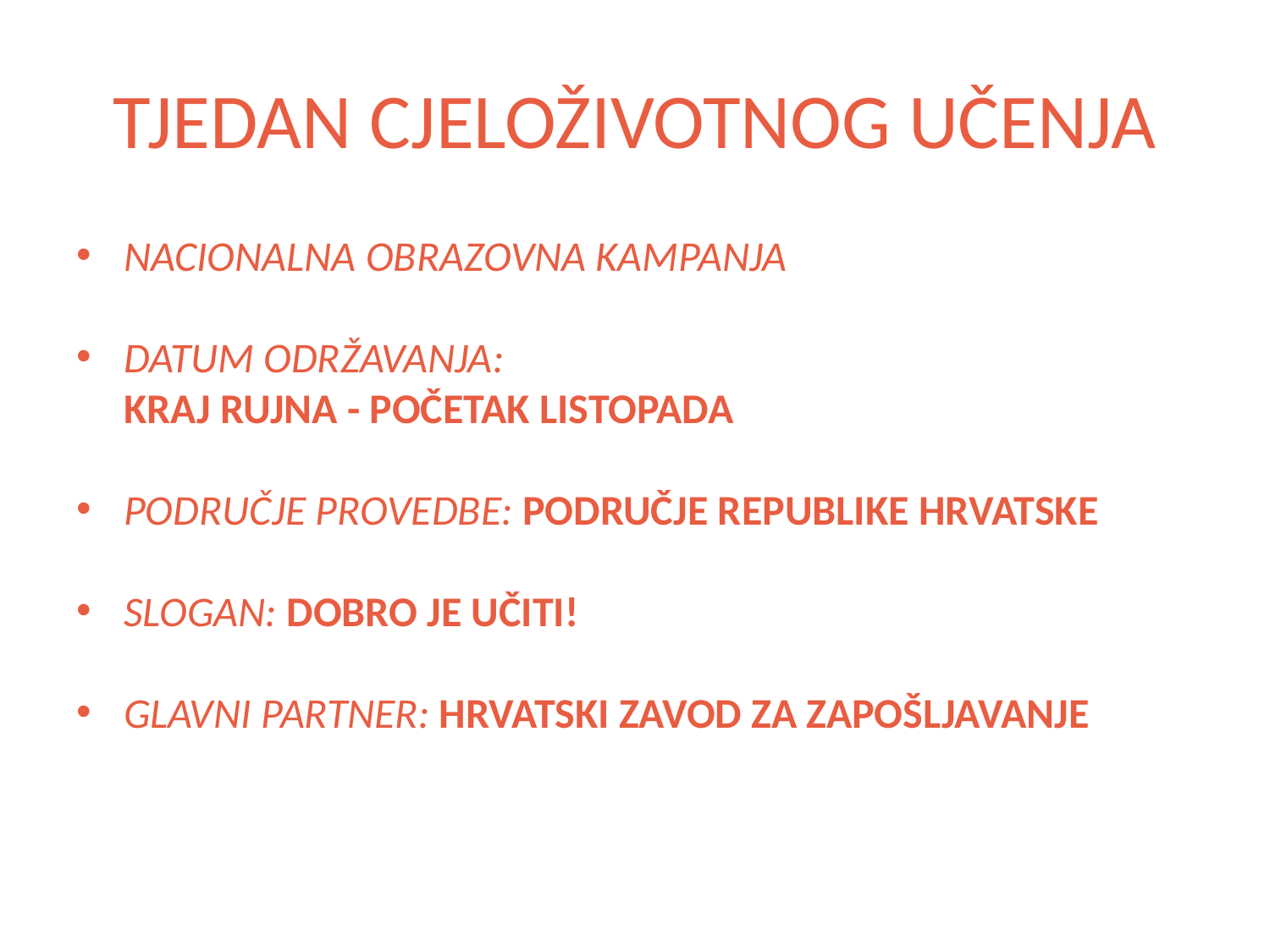

# TJEDAN CJELOŽIVOTNOG UČENJA
NACIONALNA OBRAZOVNA KAMPANJA

DATUM ODRŽAVANJA:
     KRAJ RUJNA - POČETAK LISTOPADA

PODRUČJE PROVEDBE: PODRUČJE REPUBLIKE HRVATSKE

SLOGAN: DOBRO JE UČITI!

GLAVNI PARTNER: HRVATSKI ZAVOD ZA ZAPOŠLJAVANJE